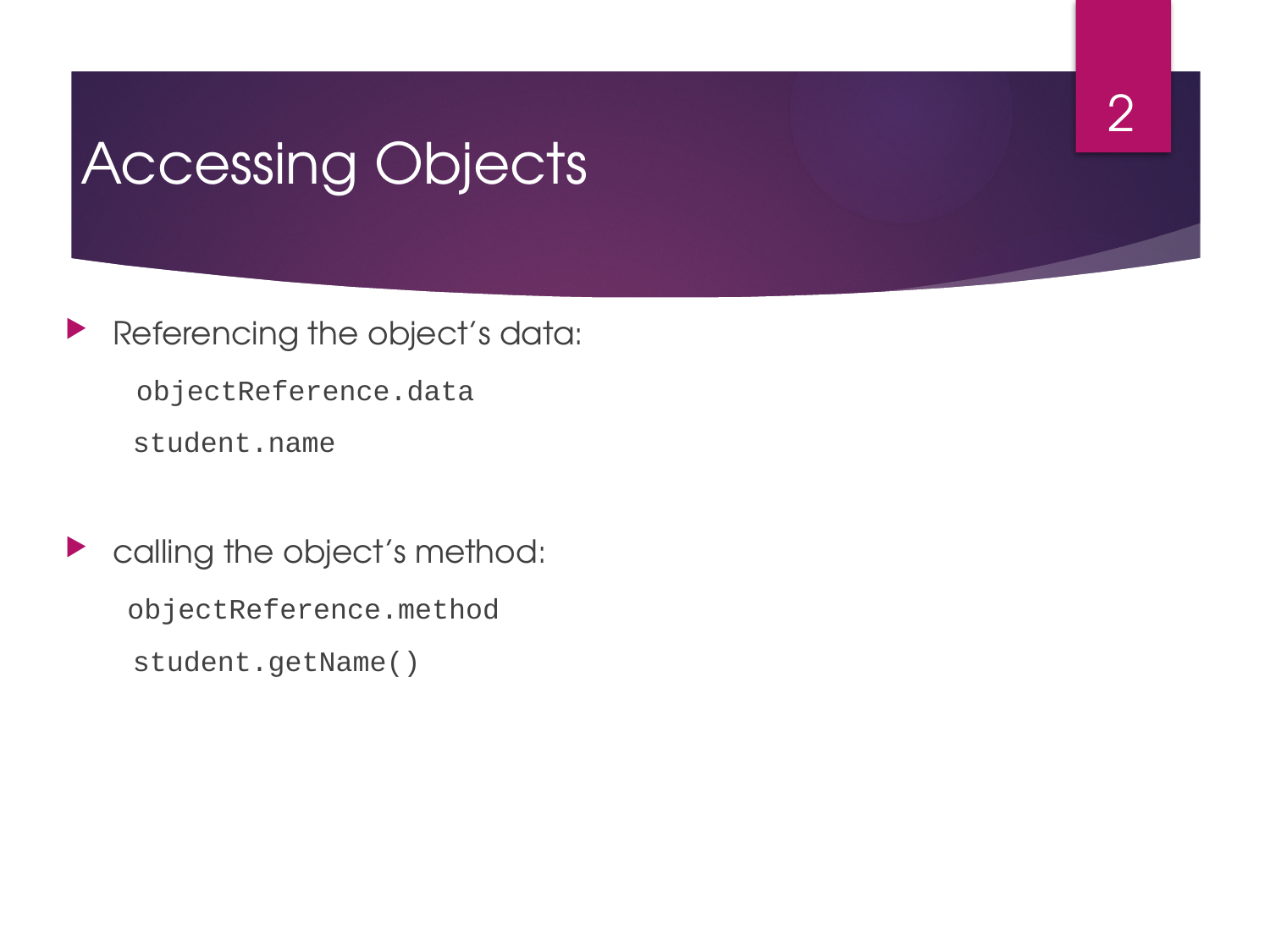

2
# Accessing Objects
Referencing the object’s data:
        objectReference.data
    student.name

calling the object’s method:
       objectReference.method
    student.getName()